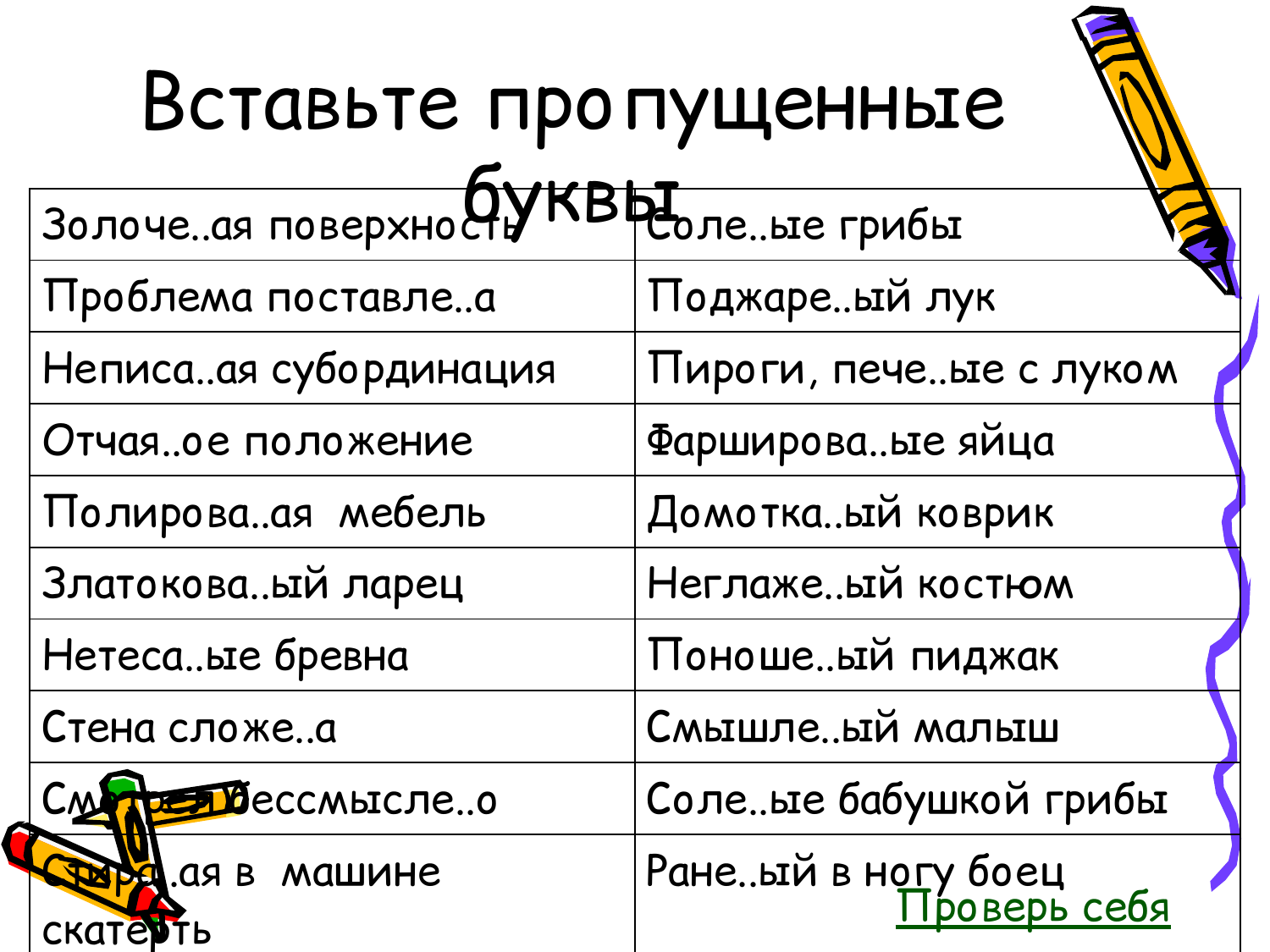

# Вставьте пропущенные буквы
| Золоче..ая поверхность | Соле..ые грибы |
| --- | --- |
| Проблема поставле..а | Поджаре..ый лук |
| Неписа..ая субординация | Пироги, пече..ые с луком |
| Отчая..ое положение | Фарширова..ые яйца |
| Полирова..ая мебель | Домотка..ый коврик |
| Златокова..ый ларец | Неглаже..ый костюм |
| Нетеса..ые бревна | Поноше..ый пиджак |
| Стена сложе..а | Смышле..ый малыш |
| Смотрел бессмысле..о | Соле..ые бабушкой грибы |
| Стира..ая в машине скатерть | Ране..ый в ногу боец |
| Написа..ое письмо | Вяза.ый свитер |
Проверь себя